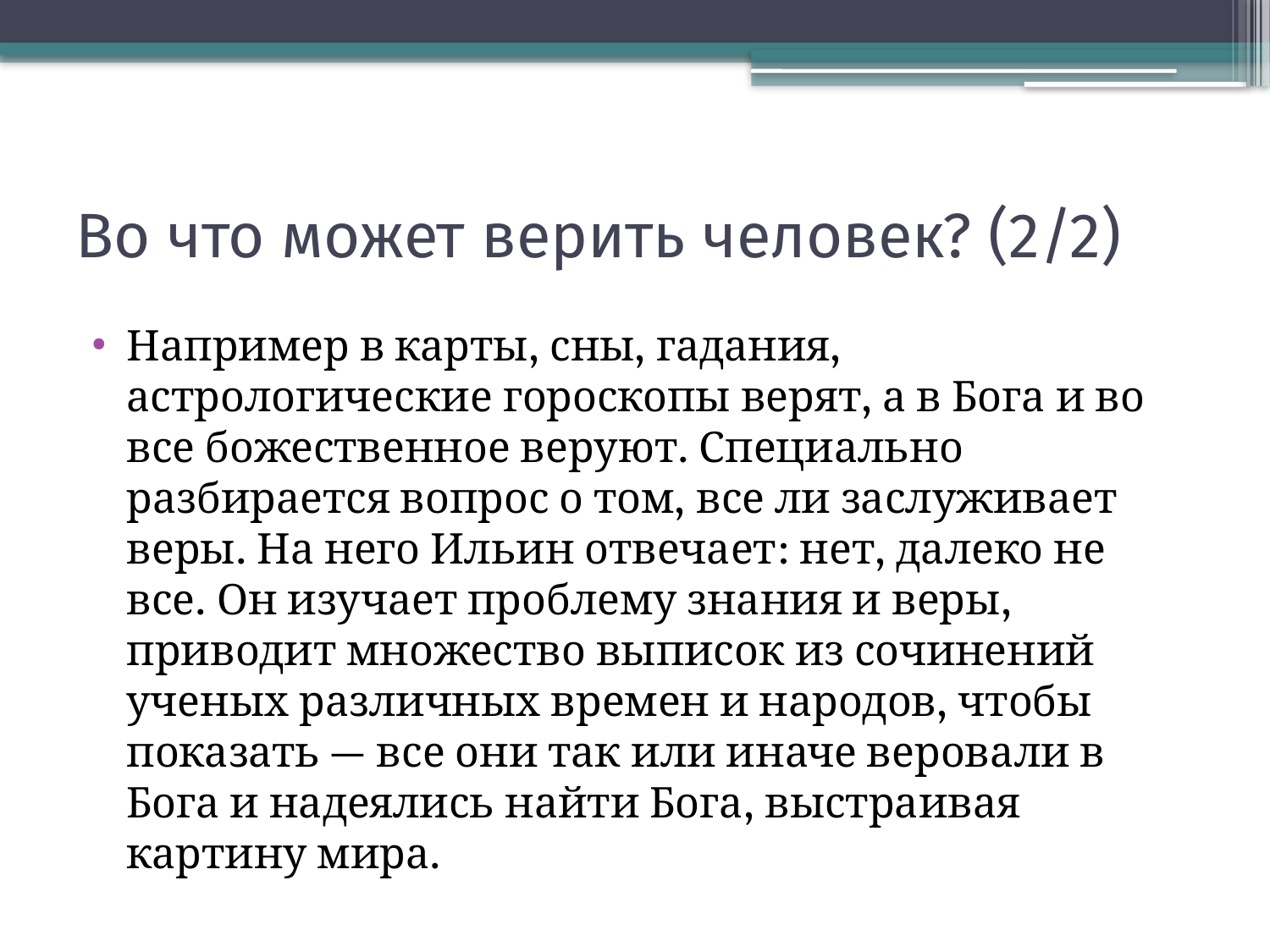

# Во что может верить человек? (2/2)
Например в карты, сны, гадания, астрологические гороскопы верят, а в Бога и во все божественное веруют. Специально разбирается вопрос о том, все ли заслуживает веры. На него Ильин отвечает: нет, далеко не все. Он изучает проблему знания и веры, приводит множество выписок из сочинений ученых различных времен и народов, чтобы показать — все они так или иначе веровали в Бога и надеялись найти Бога, выстраивая картину мира.